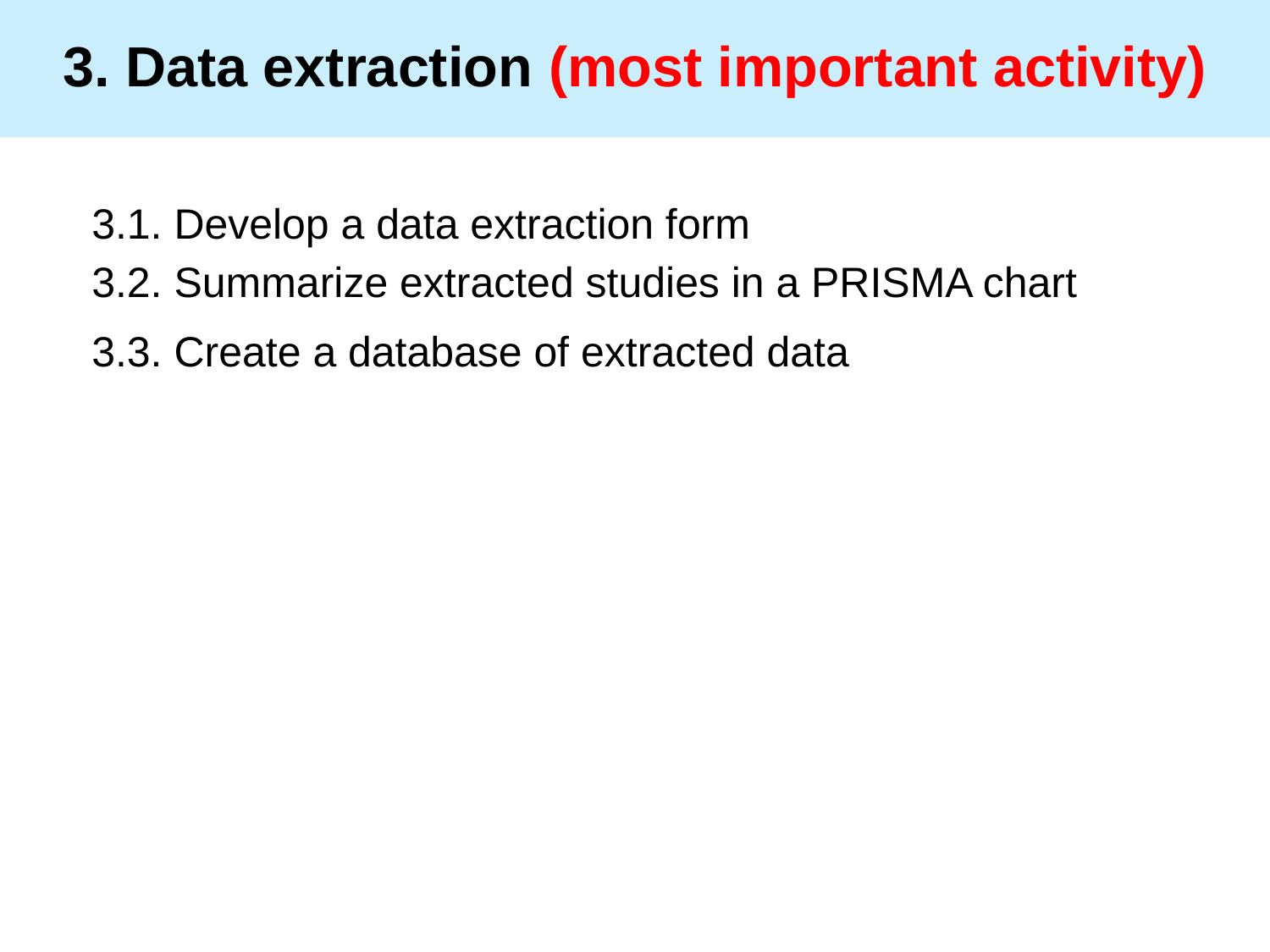

# 3. Data extraction (most important activity)

3.1. Develop a data extraction form
3.2. Summarize extracted studies in a PRISMA chart
3.3. Create a database of extracted data